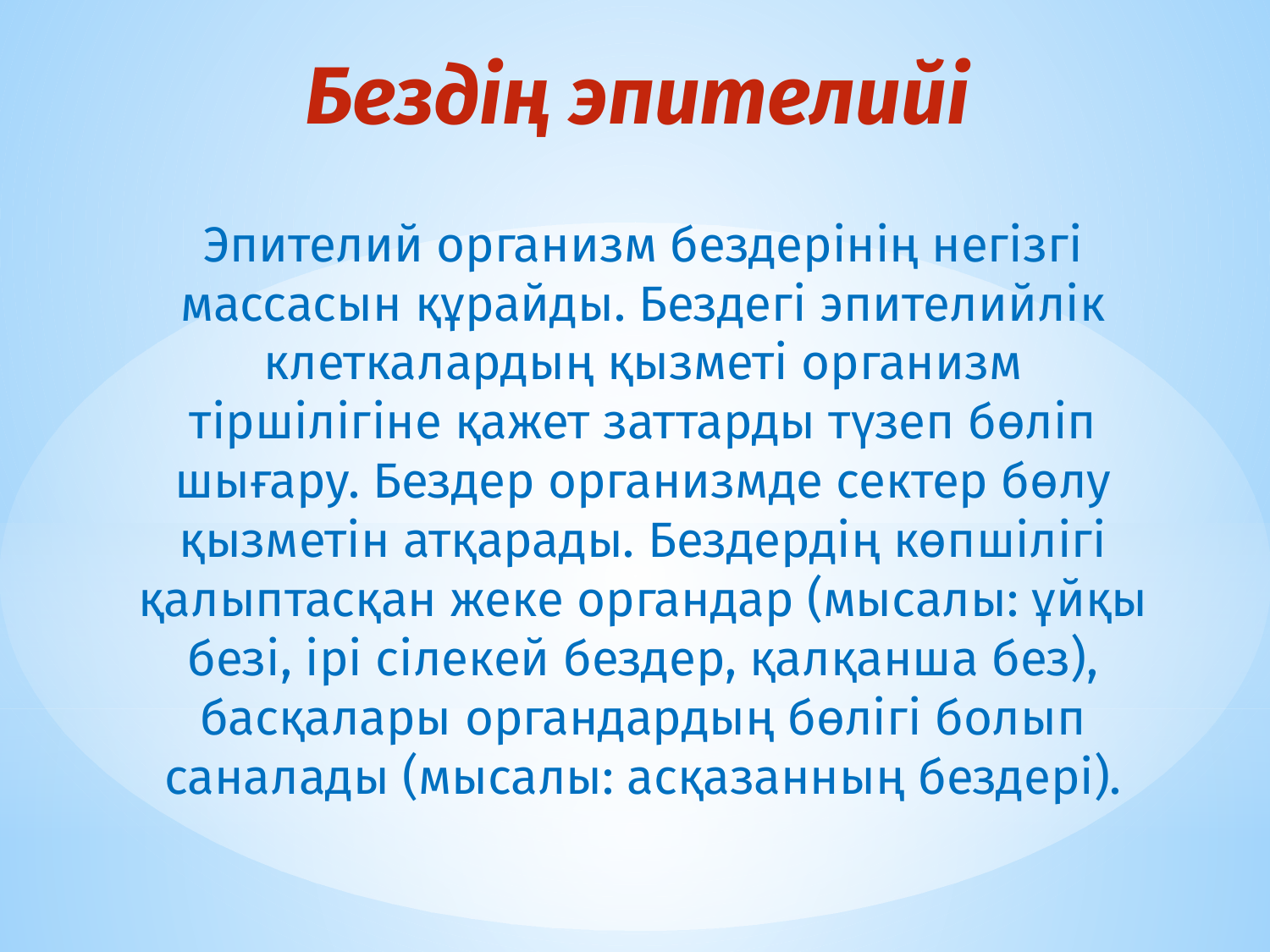

# Бездің эпителийі
Эпителий организм бездерінің негізгі массасын құрайды. Бездегі эпителийлік клеткалардың қызметі организм тіршілігіне қажет заттарды түзеп бөліп шығару. Бездер организмде сектер бөлу қызметін атқарады. Бездердің көпшілігі қалыптасқан жеке органдар (мысалы: ұйқы безі, ірі сілекей бездер, қалқанша без), басқалары органдардың бөлігі болып саналады (мысалы: асқазанның бездері).